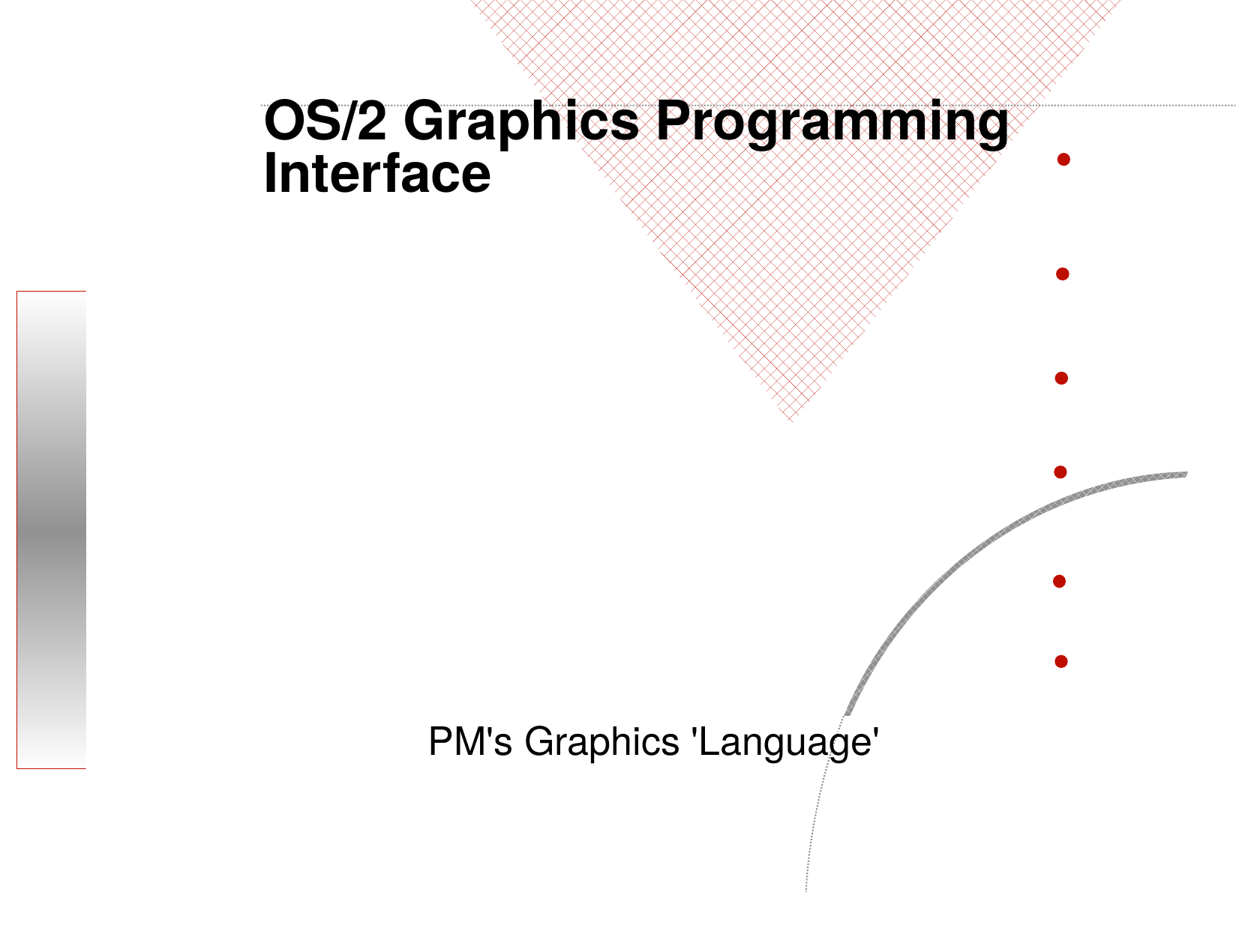

OS/2 Graphics Programming Interface

PM's Graphics 'Language'